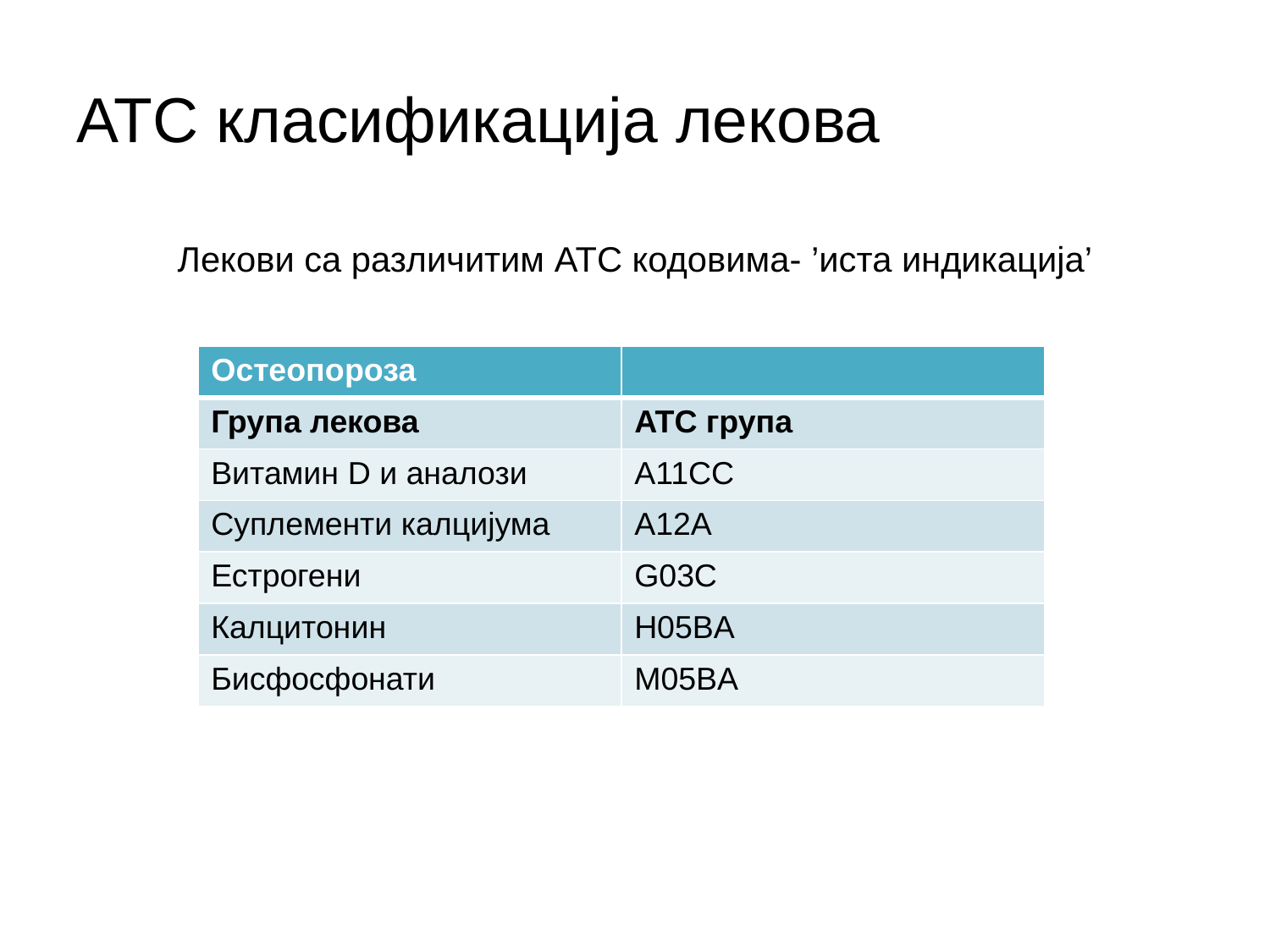

# ATC класификација лекова

Лекови са различитим ATC кодовима- ’иста индикација’
| Остеопороза |  |
| --- | --- |
| Група лекова | ATC група |
| Витамин D и аналози | A11CC |
| Суплементи калцијума | A12A |
| Естрогени | G03C |
| Калцитонин | H05BA |
| Бисфосфонати | M05BA |